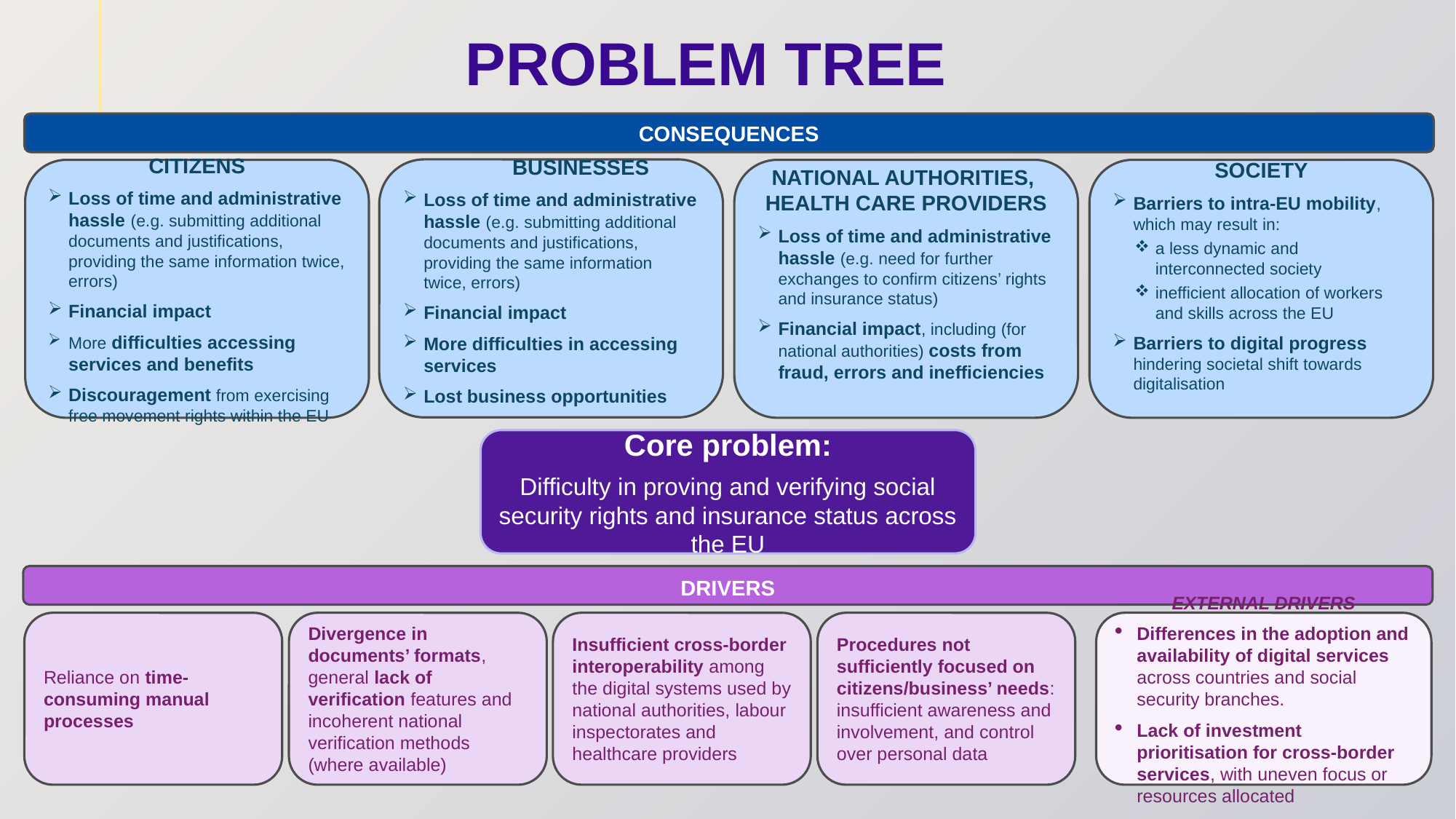

PROBLEM TREE
CONSEQUENCES

		BUSINESSES
Loss of time and administrative hassle (e.g. submitting additional documents and justifications, providing the same information twice, errors)
Financial impact
More difficulties in accessing services
Lost business opportunities

CITIZENS
Loss of time and administrative hassle (e.g. submitting additional documents and justifications, providing the same information twice, errors)
Financial impact
More difficulties accessing services and benefits
Discouragement from exercising free movement rights within the EU
NATIONAL AUTHORITIES,
HEALTH CARE PROVIDERS
Loss of time and administrative hassle (e.g. need for further exchanges to confirm citizens’ rights and insurance status) ​
Financial impact, including (for national authorities) costs from fraud, errors and inefficiencies

SOCIETY
Barriers to intra-EU mobility, which may result in:
a less dynamic and interconnected society​
inefficient allocation of workers and skills across the EU
Barriers to digital progress hindering societal shift towards digitalisation

Core problem:​
Difficulty in proving and verifying social security rights and insurance status across the EU
DRIVERS
Reliance on time-consuming manual processes
Divergence in documents’ formats, general lack of verification features and incoherent national verification methods (where available)
Procedures not sufficiently focused on citizens/business’ needs: insufficient awareness and involvement, and control over personal data
EXTERNAL DRIVERS
Differences in the adoption and availability of digital services across countries and social security branches.
Lack of investment prioritisation for cross-border services, with uneven focus or resources allocated
Insufficient cross-border interoperability among the digital systems used by national authorities, labour inspectorates and healthcare providers